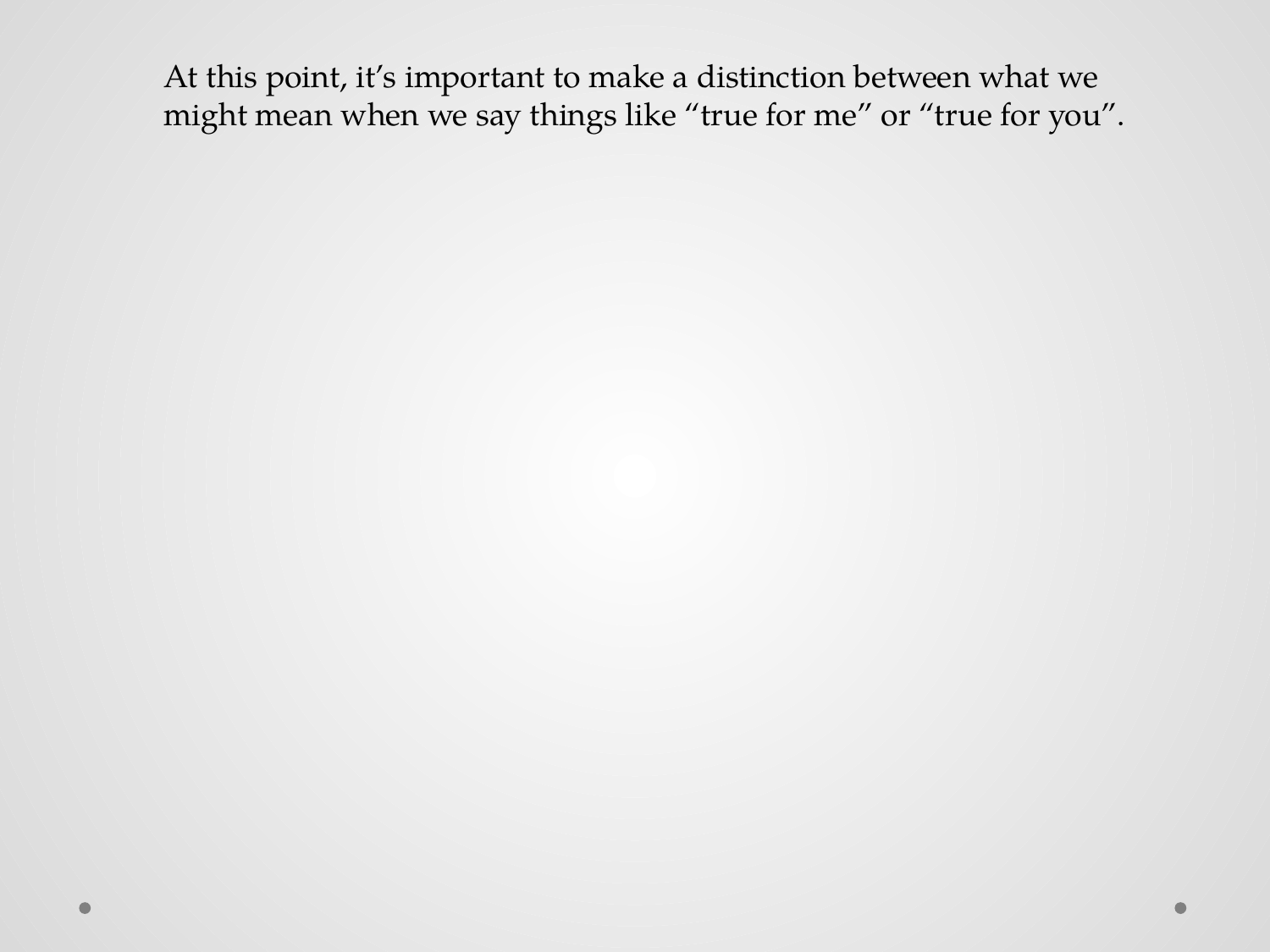

At this point, it’s important to make a distinction between what we might mean when we say things like “true for me” or “true for you”.